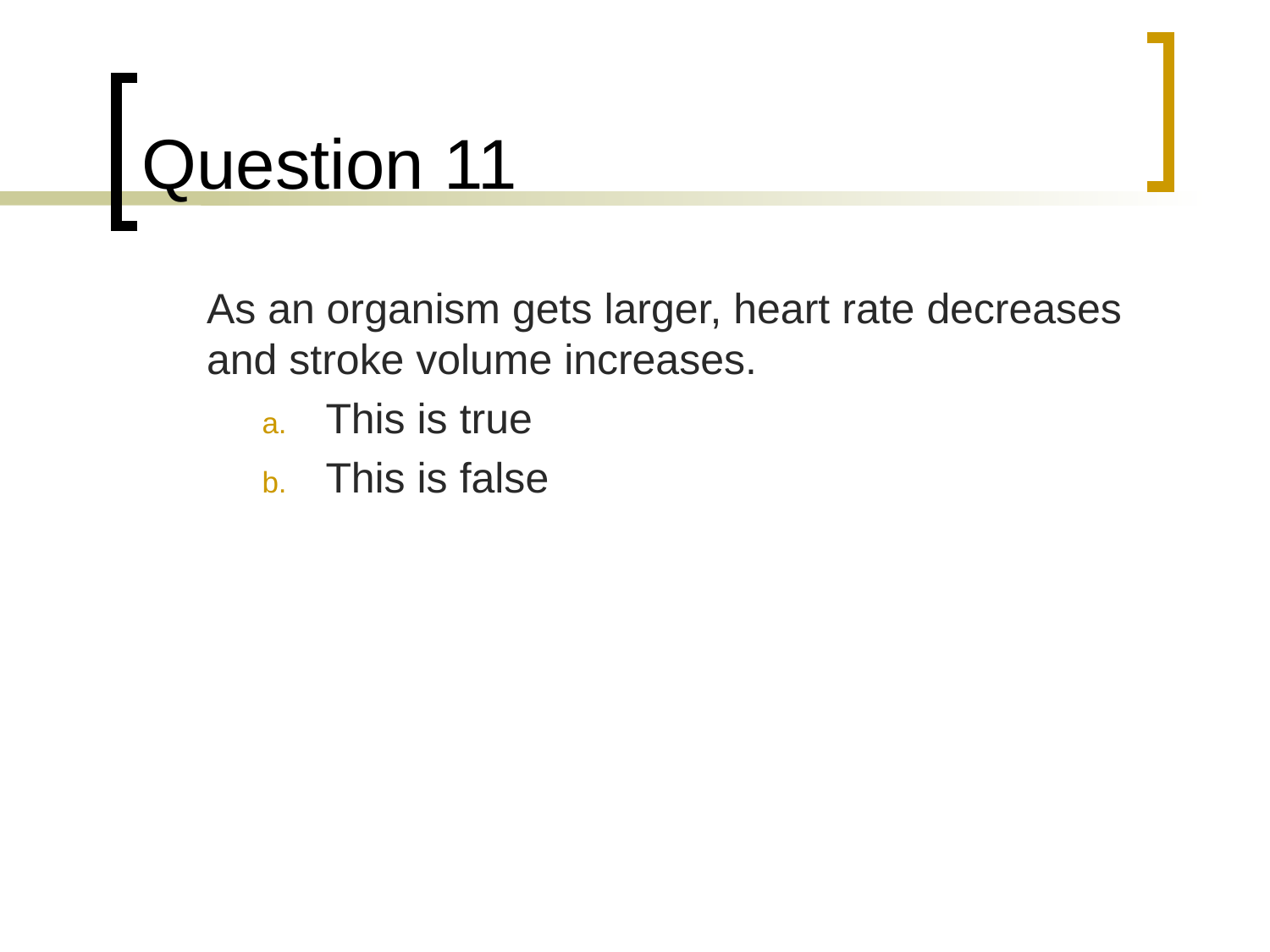

# Question 11
	As an organism gets larger, heart rate decreases and stroke volume increases.
This is true
This is false